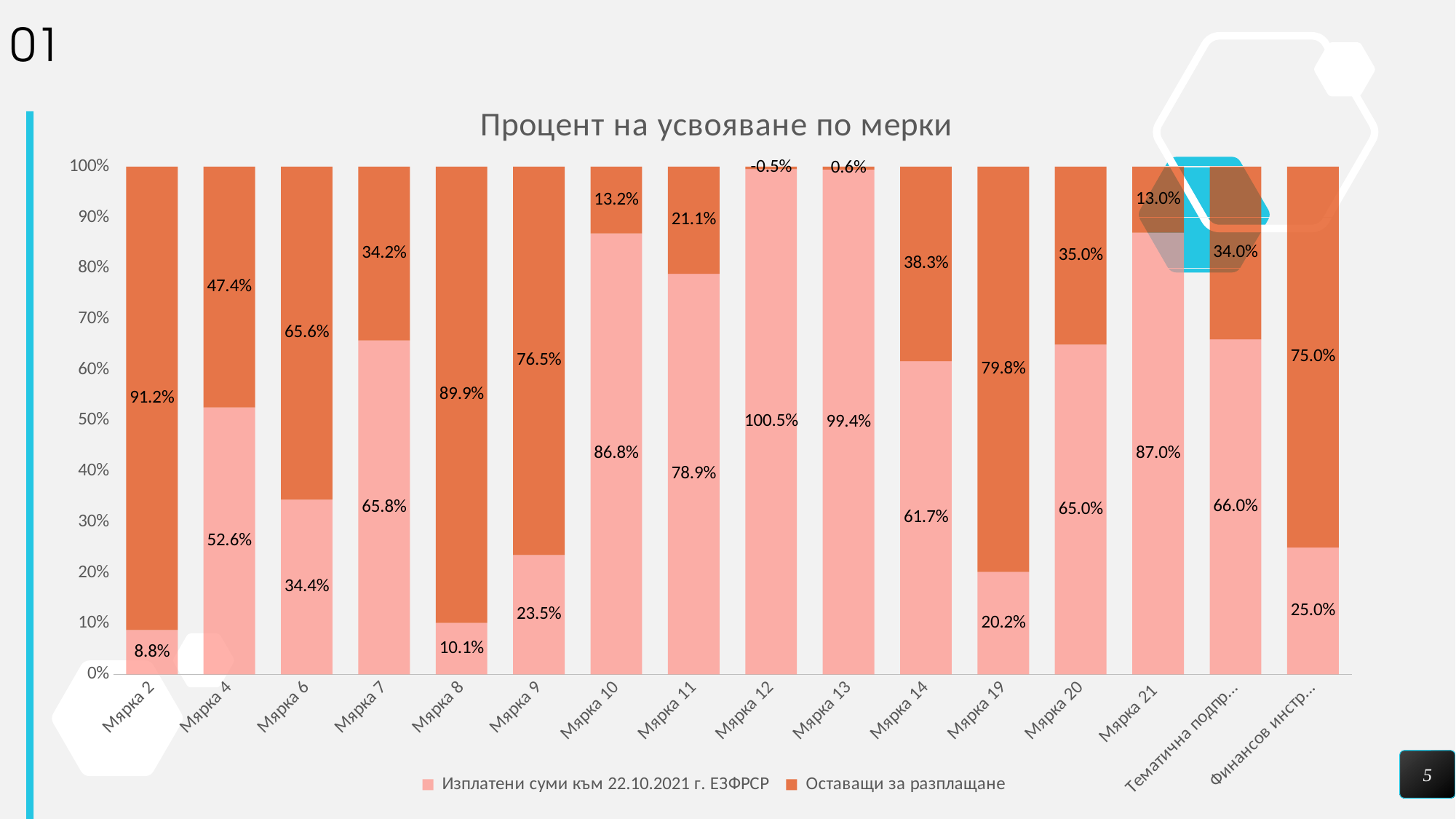

01

### Chart: Процент на усвояване по мерки

| Category |  Изплатени суми към 22.10.2021 г. ЕЗФРСР  |  Оставащи за разплащане  |
|---|---|---|
| Мярка 2 | 0.08761938395516973 | 0.9123806160448302 |
| Мярка 4 | 0.5257871506393228 | 0.4742128493606772 |
| Мярка 6 | 0.3440847822810899 | 0.65591521771891 |
| Мярка 7 | 0.657614927523348 | 0.34238507247665195 |
| Мярка 8 | 0.10132247807068129 | 0.8986775219293187 |
| Мярка 9 | 0.23523196268222693 | 0.7647680373177731 |
| Мярка 10 | 0.8683417556211313 | 0.13165824437886875 |
| Мярка 11 | 0.7888577217114356 | 0.21114227828856436 |
| Мярка 12 | 1.0049063311513824 | -0.004906331151382393 |
| Мярка 13 | 0.9941813122684543 | 0.005818687731545702 |
| Мярка 14 | 0.6168845112122772 | 0.38311548878772284 |
| Мярка 19 | 0.20169418986146184 | 0.7983058101385382 |
| Мярка 20 | 0.6495997721258214 | 0.35040022787417857 |
| Мярка 21  | 0.8697995234442074 | 0.1302004765557926 |
| Тематична подпрограма | 0.6597606309245558 | 0.34023936907544416 |
| Финансов инструмент | 0.25 | 0.75 |
5